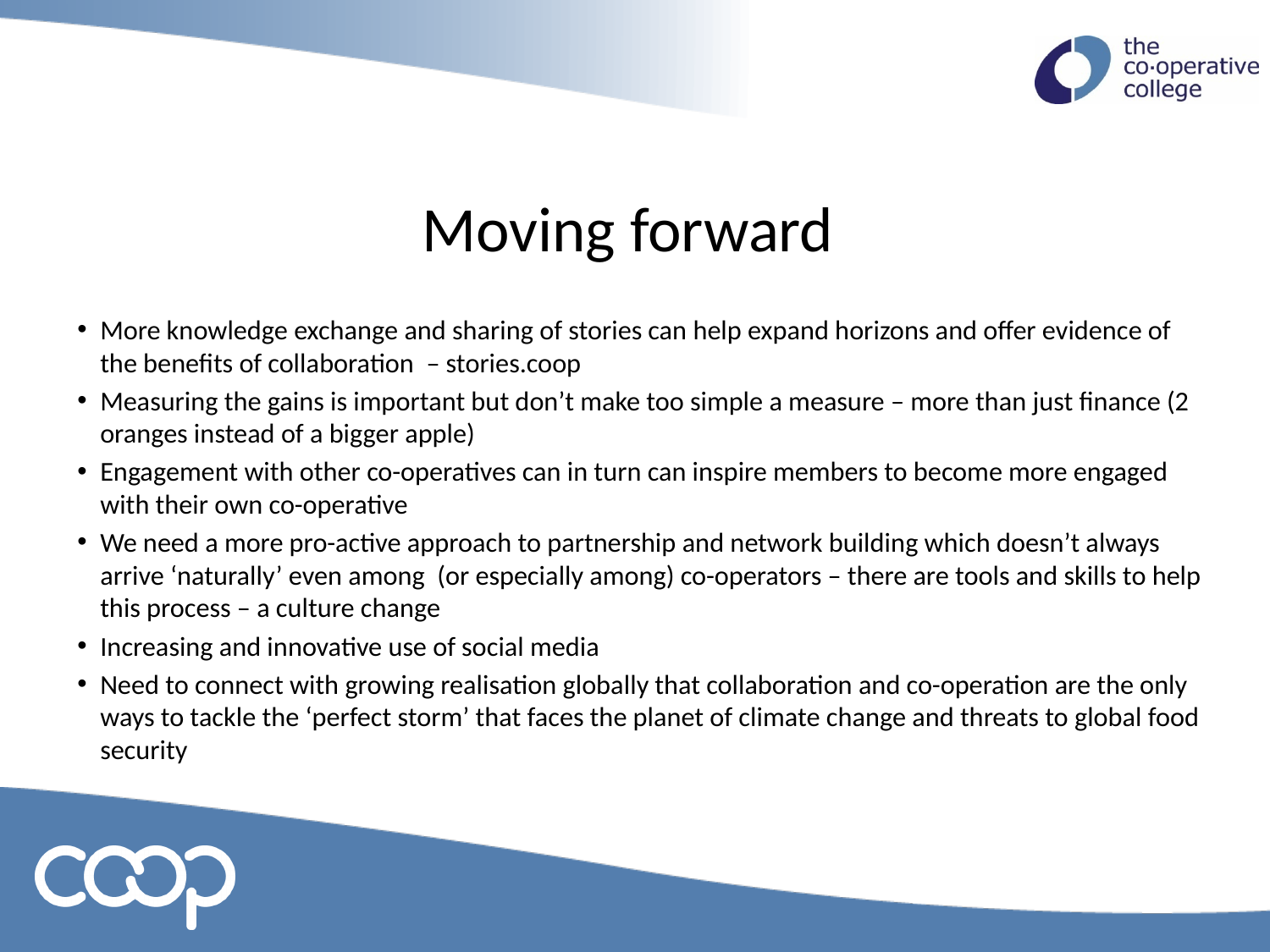

# Moving forward
More knowledge exchange and sharing of stories can help expand horizons and offer evidence of the benefits of collaboration  – stories.coop
Measuring the gains is important but don’t make too simple a measure – more than just finance (2 oranges instead of a bigger apple)
Engagement with other co-operatives can in turn can inspire members to become more engaged with their own co-operative
We need a more pro-active approach to partnership and network building which doesn’t always arrive ‘naturally’ even among  (or especially among) co-operators – there are tools and skills to help this process – a culture change
Increasing and innovative use of social media
Need to connect with growing realisation globally that collaboration and co-operation are the only ways to tackle the ‘perfect storm’ that faces the planet of climate change and threats to global food security